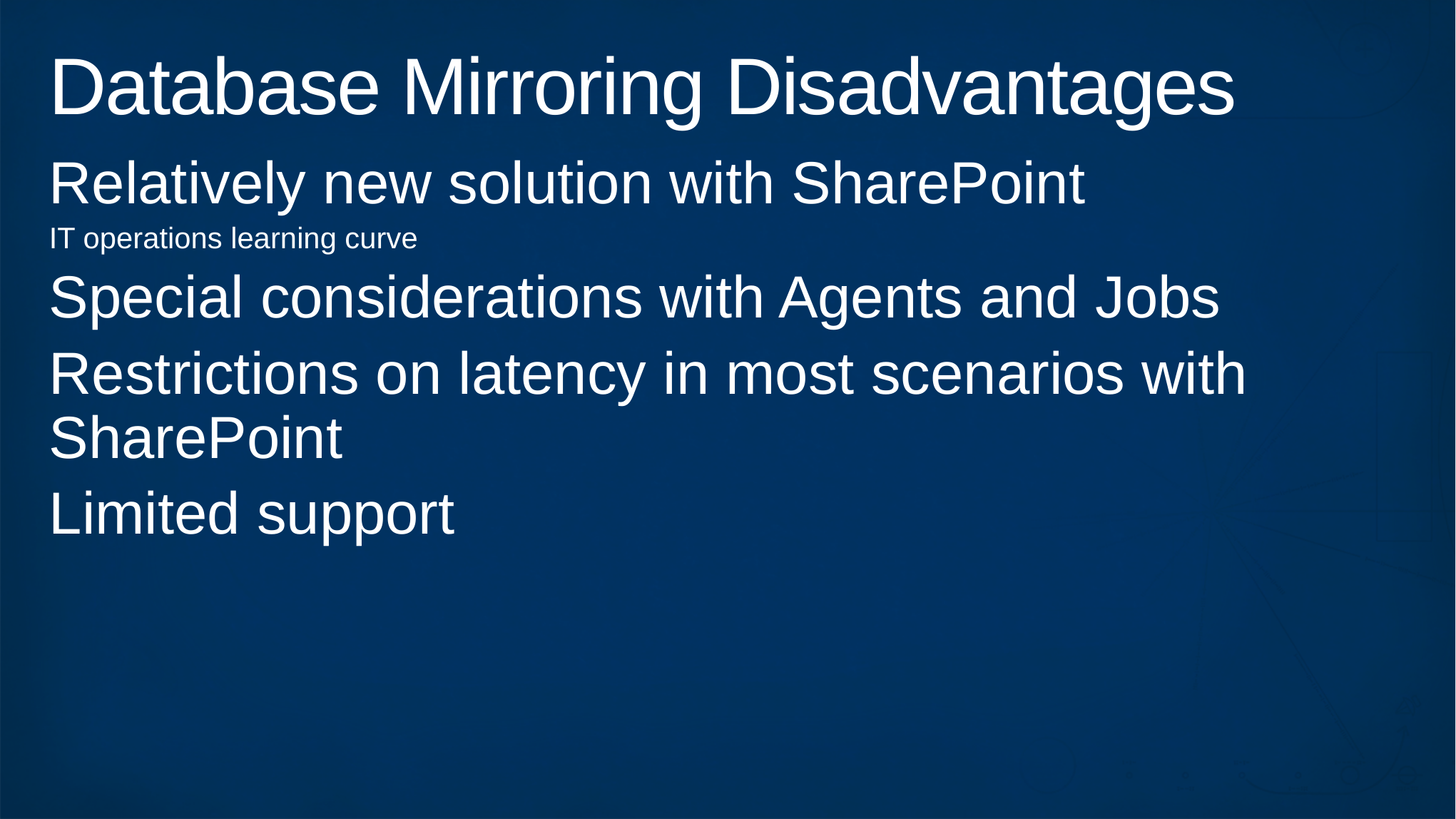

# Database Mirroring Disadvantages
Relatively new solution with SharePoint
IT operations learning curve
Special considerations with Agents and Jobs
Restrictions on latency in most scenarios with SharePoint
Limited support